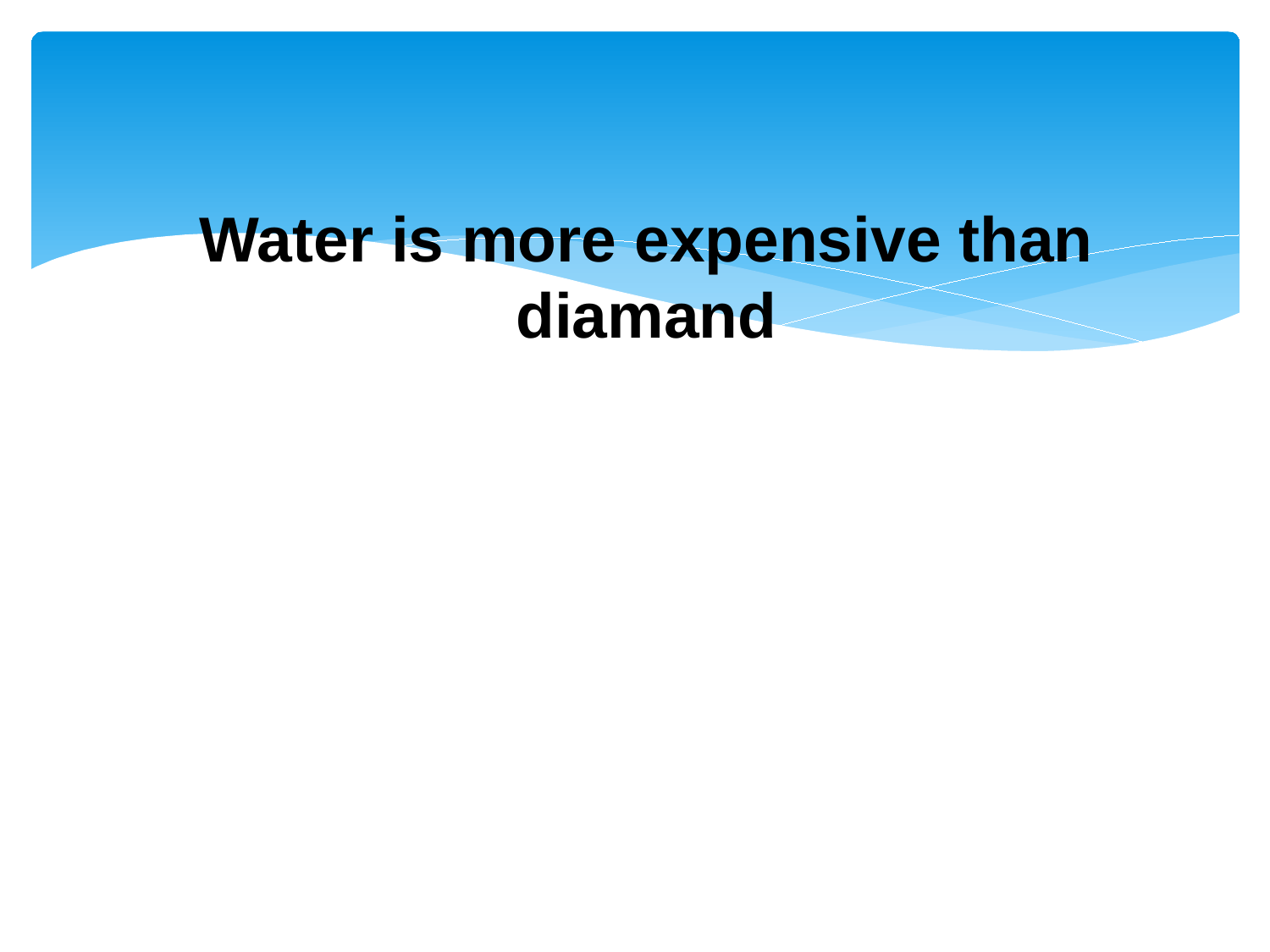

# Water is more expensive than diamand